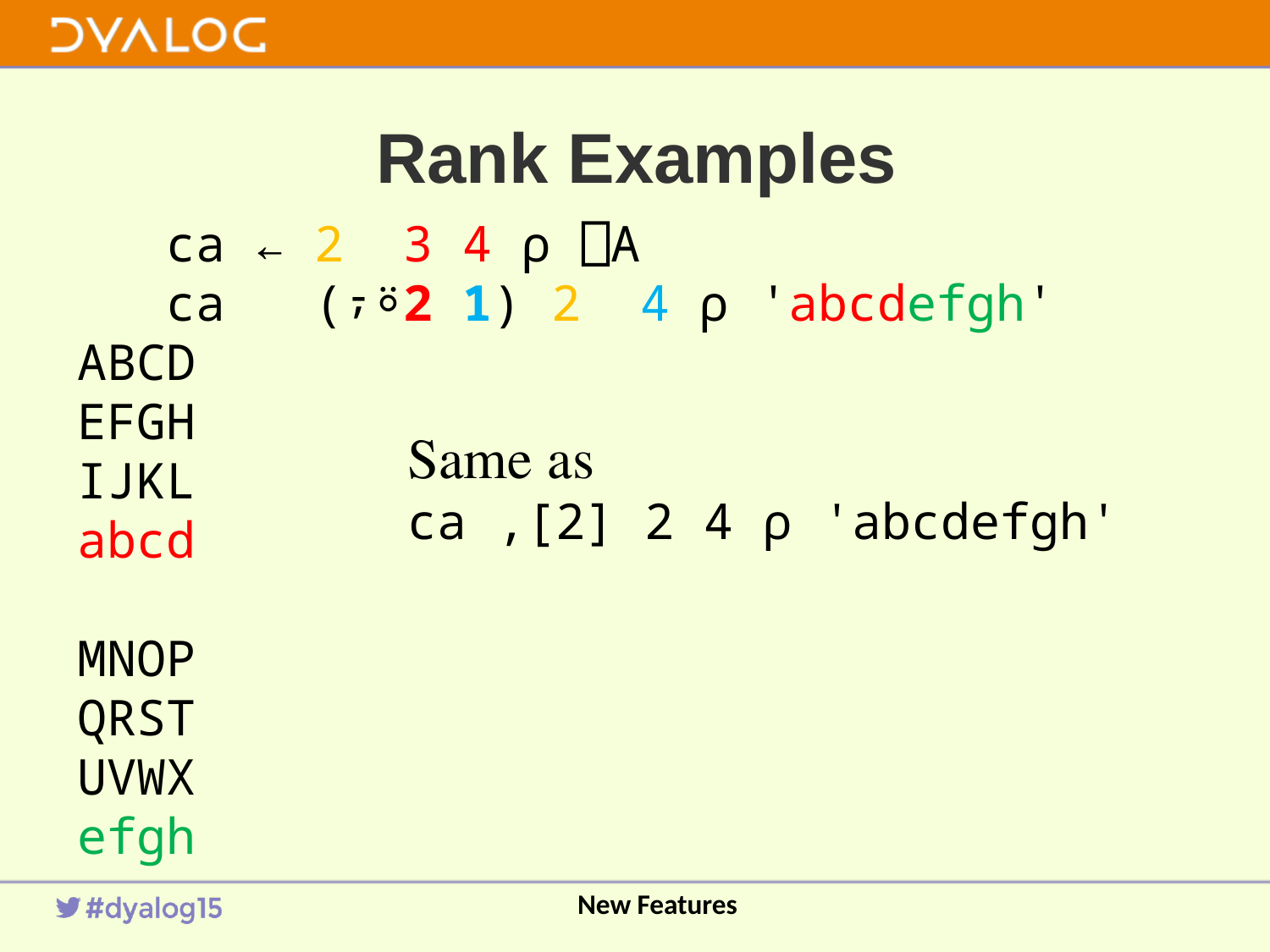

# Rank Examples
   ca ← 2  3 4 ⍴ ⎕A
   ca   (⍪⍤2 1) 2  4 ⍴ 'abcdefgh'
ABCD
EFGH
IJKL
abcd

MNOP
QRST
UVWX
efgh
Same as
ca ,[2] 2 4 ⍴ 'abcdefgh'
New Features